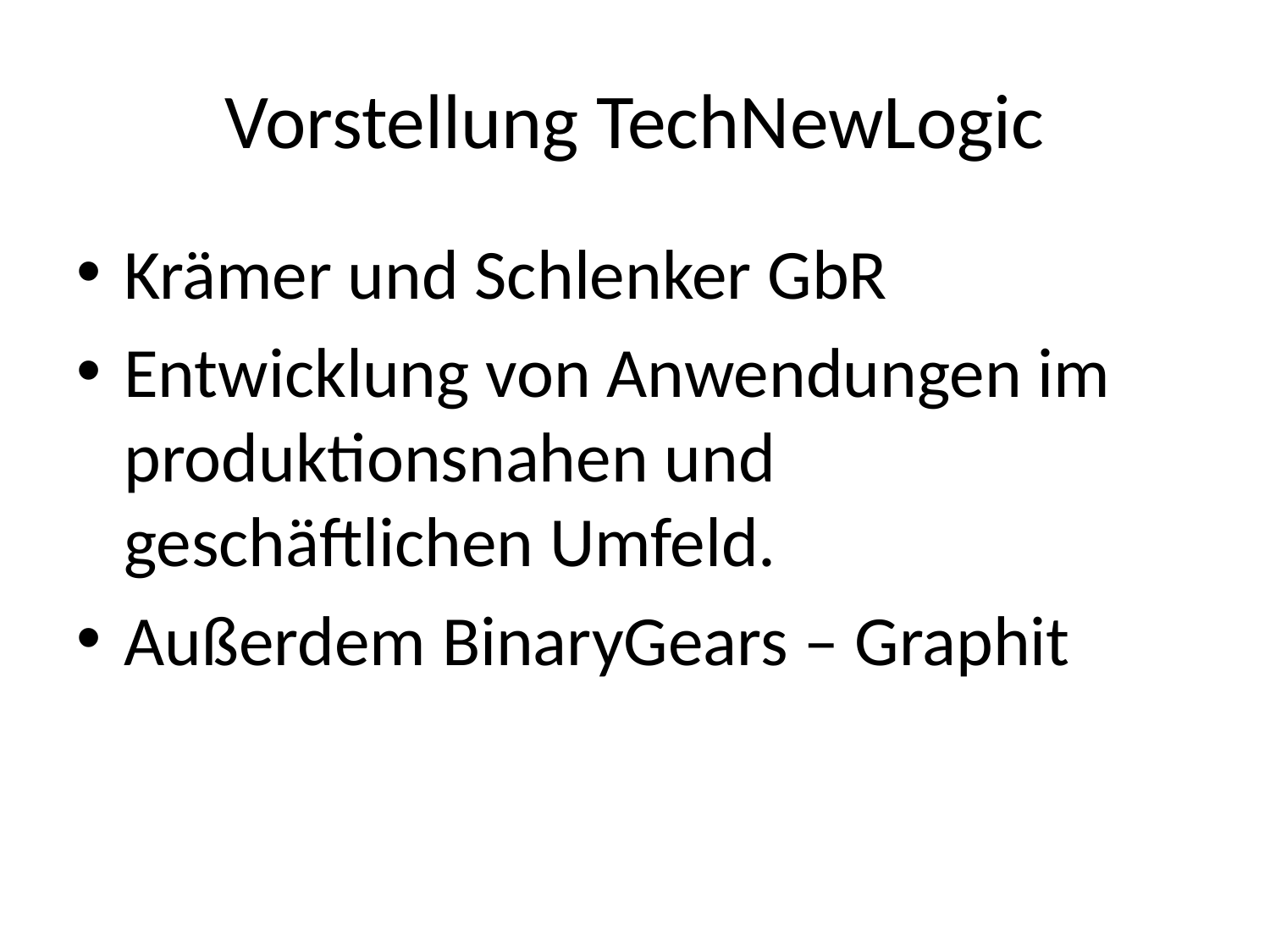

# Vorstellung TechNewLogic
Krämer und Schlenker GbR
Entwicklung von Anwendungen im produktionsnahen und geschäftlichen Umfeld.
Außerdem BinaryGears – Graphit